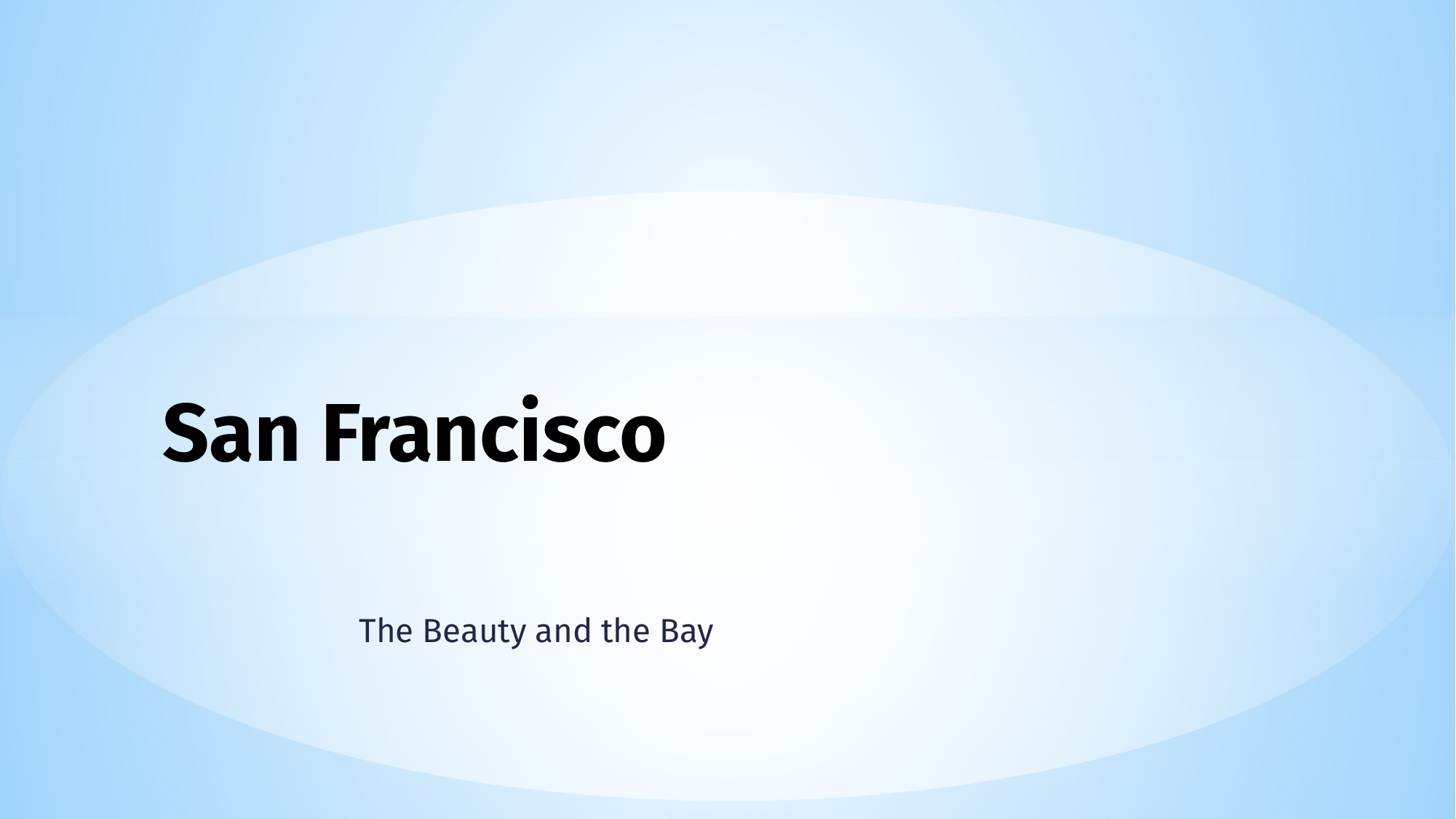

# San Francisco
The Beauty and the Bay